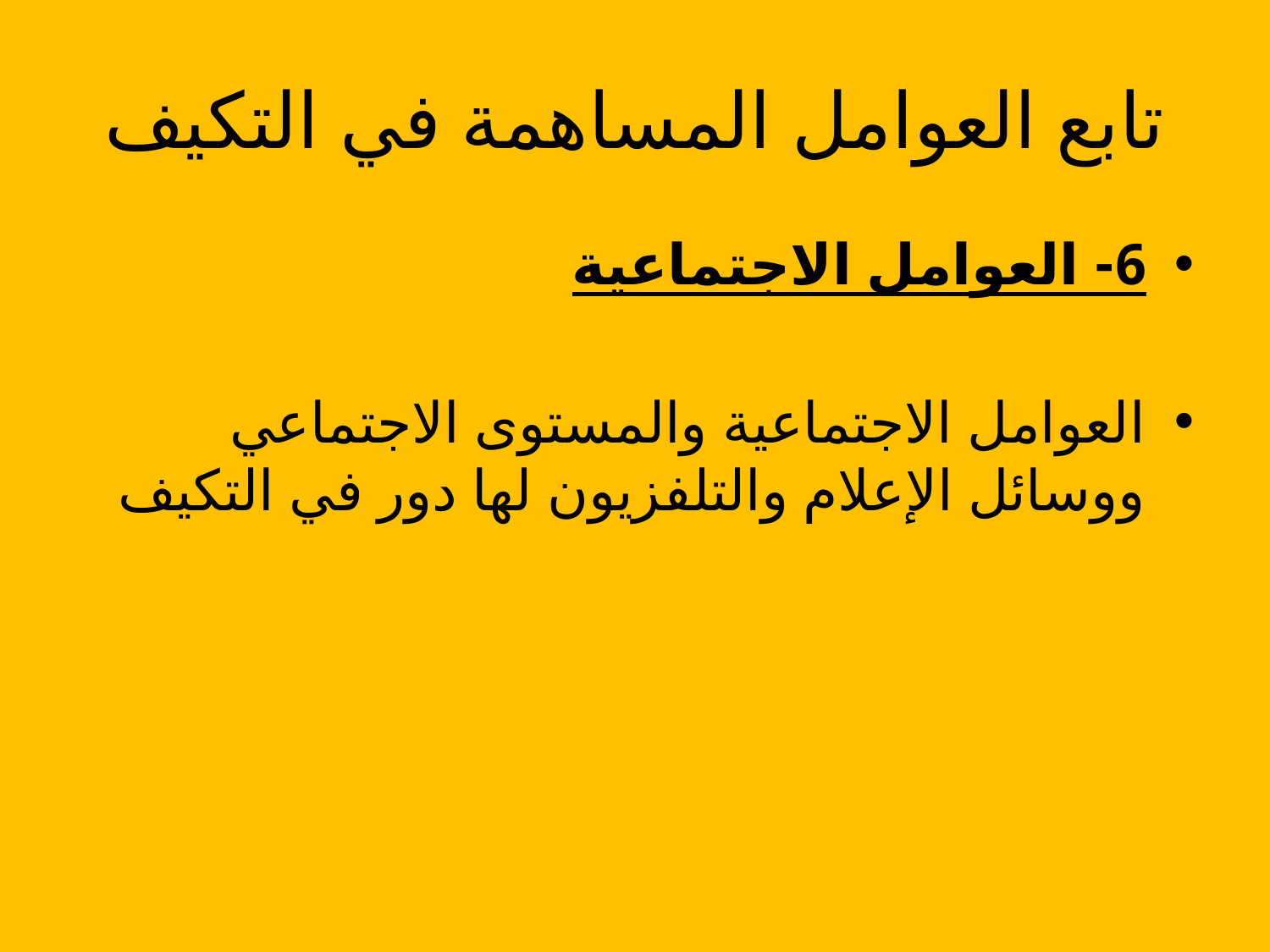

# تابع العوامل المساهمة في التكيف
6- العوامل الاجتماعية

العوامل الاجتماعية والمستوى الاجتماعي ووسائل الإعلام والتلفزيون لها دور في التكيف